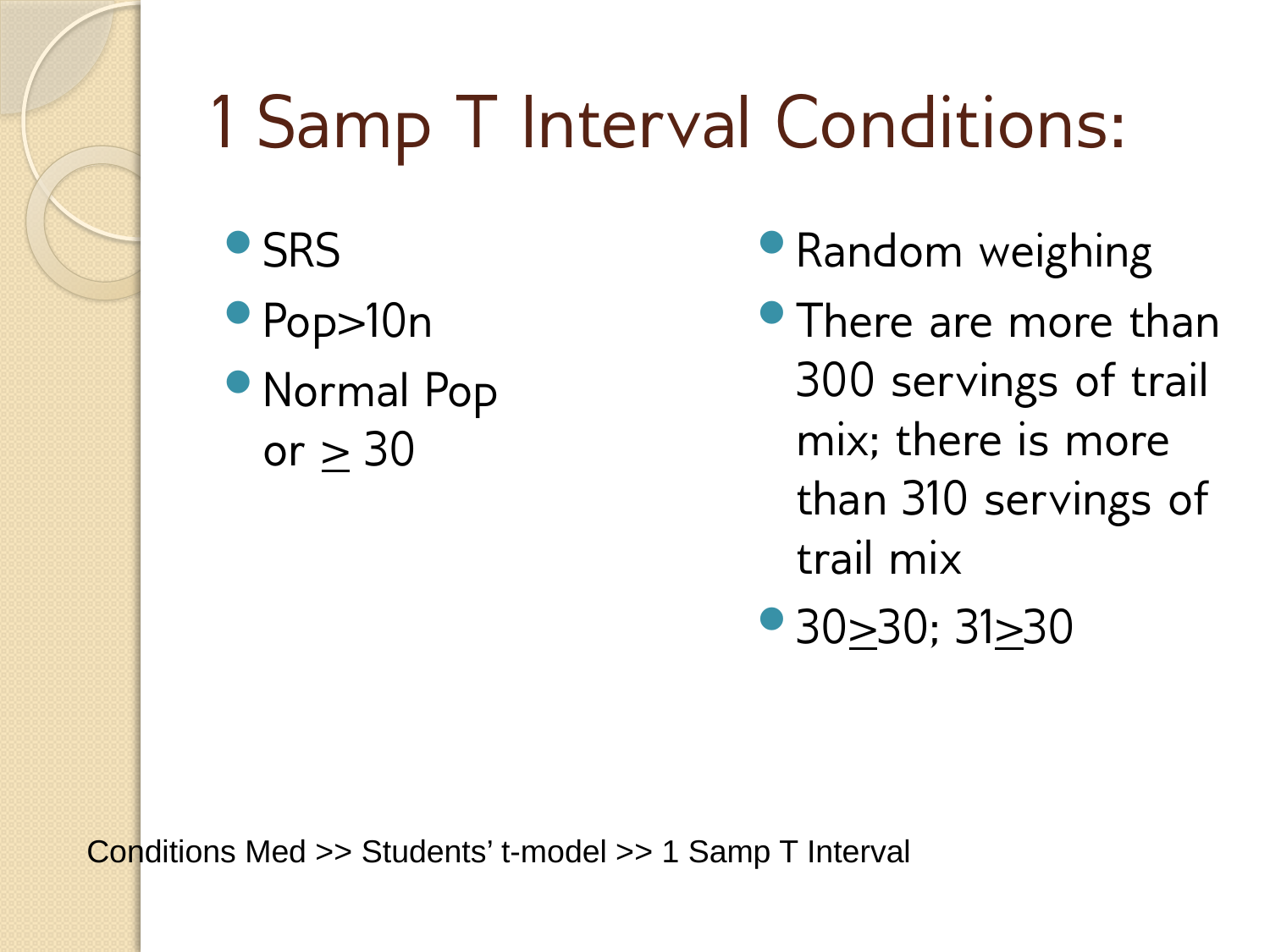

# 1 Samp T Interval Conditions:
SRS
Pop>10n
Normal Pop
or > 30
Random weighing
There are more than 300 servings of trail mix; there is more than 310 servings of trail mix
30>30; 31>30
Conditions Med >> Students’ t-model >> 1 Samp T Interval